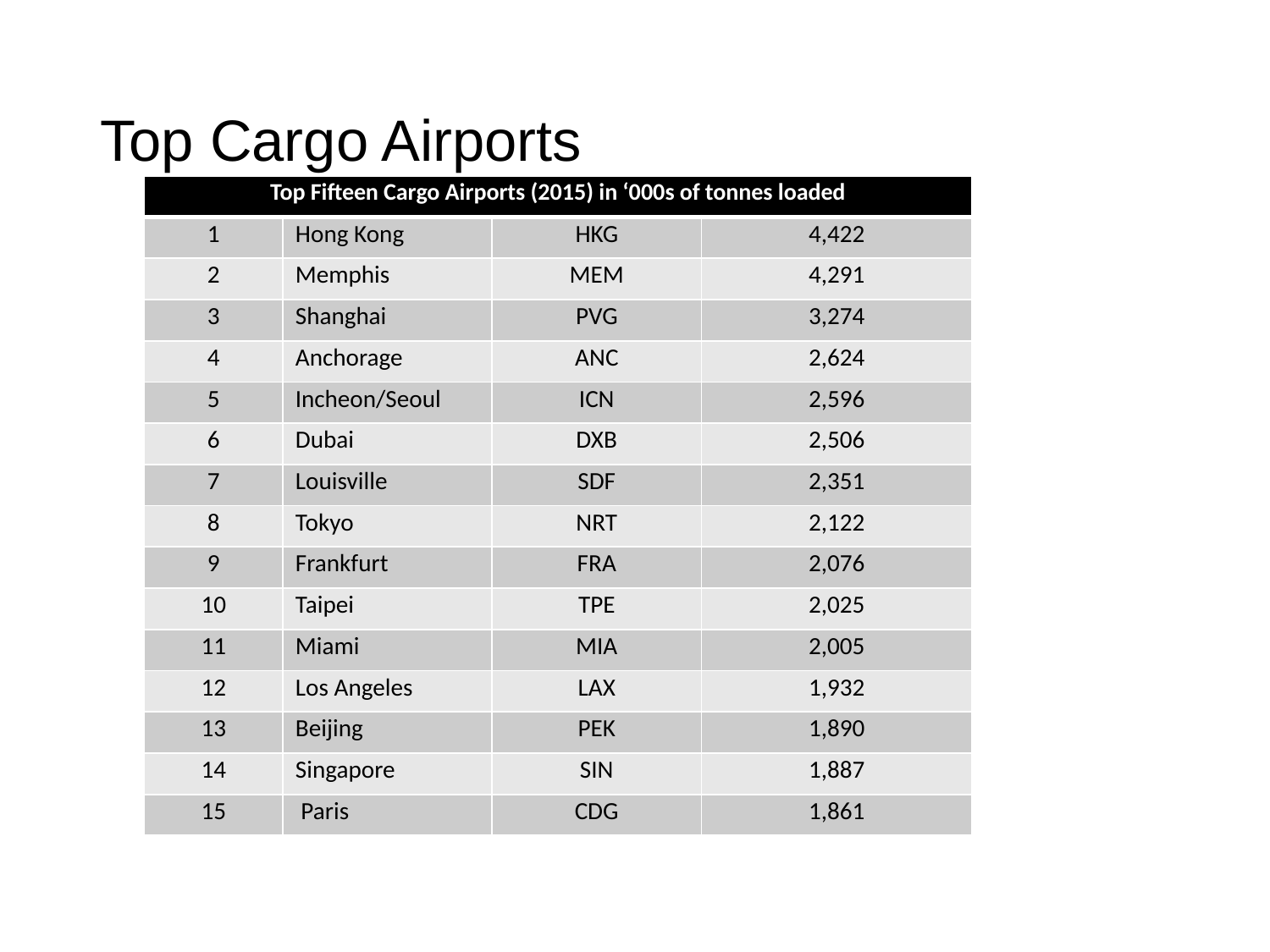

# Top Cargo Airports
| Top Fifteen Cargo Airports (2015) in ‘000s of tonnes loaded |  |  |  |
| --- | --- | --- | --- |
| 1 | Hong Kong | HKG | 4,422 |
| 2 | Memphis | MEM | 4,291 |
| 3 | Shanghai | PVG | 3,274 |
| 4 | Anchorage | ANC | 2,624 |
| 5 | Incheon/Seoul | ICN | 2,596 |
| 6 | Dubai | DXB | 2,506 |
| 7 | Louisville | SDF | 2,351 |
| 8 | Tokyo | NRT | 2,122 |
| 9 | Frankfurt | FRA | 2,076 |
| 10 | Taipei | TPE | 2,025 |
| 11 | Miami | MIA | 2,005 |
| 12 | Los Angeles | LAX | 1,932 |
| 13 | Beijing | PEK | 1,890 |
| 14 | Singapore | SIN | 1,887 |
| 15 | Paris | CDG | 1,861 |
Source: ACI World Air Traffic